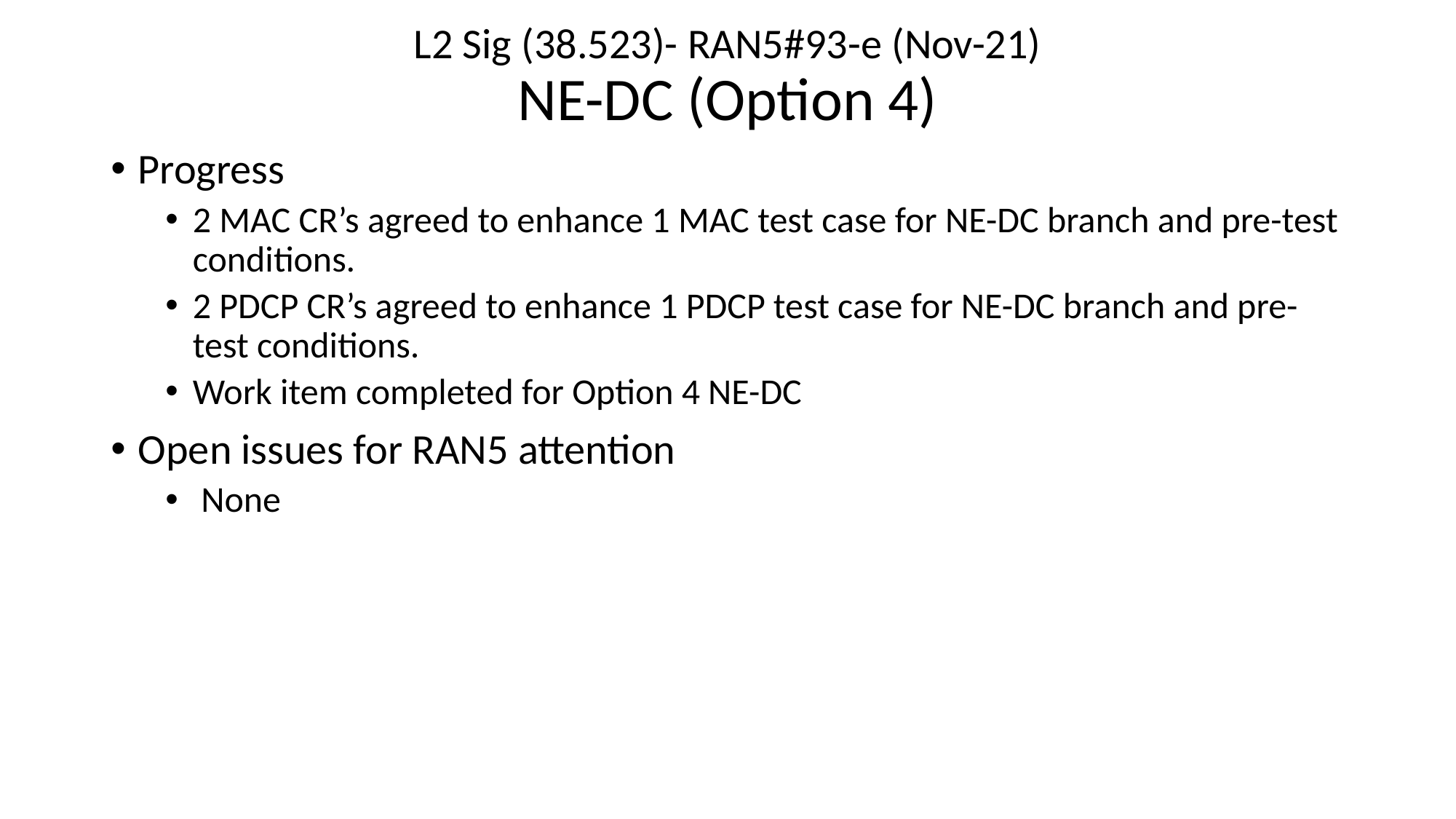

# L2 Sig (38.523)- RAN5#93-e (Nov-21) NE-DC (Option 4)
Progress
2 MAC CR’s agreed to enhance 1 MAC test case for NE-DC branch and pre-test conditions.
2 PDCP CR’s agreed to enhance 1 PDCP test case for NE-DC branch and pre-test conditions.
Work item completed for Option 4 NE-DC
Open issues for RAN5 attention
 None